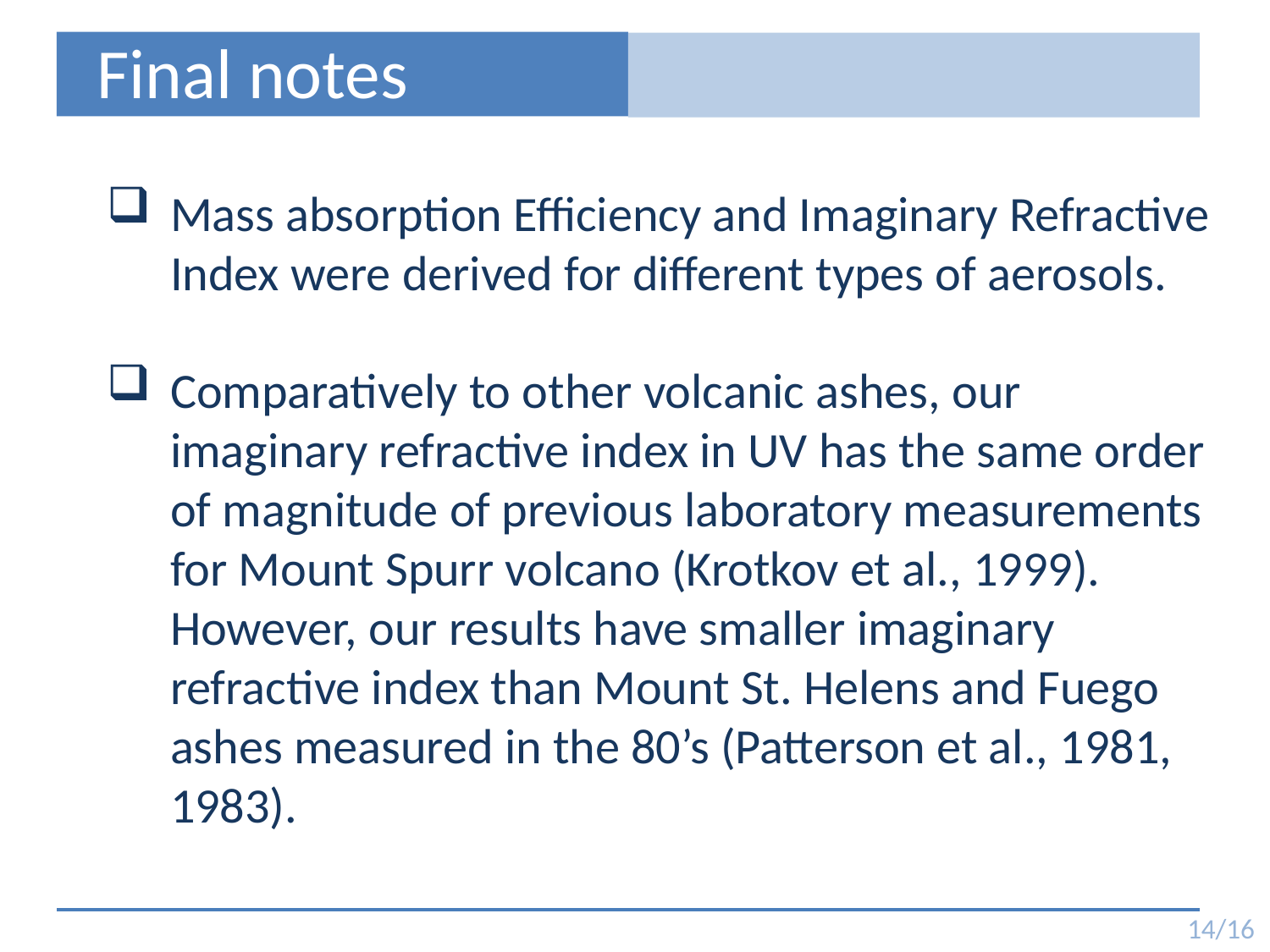

Final notes

Mass absorption Efficiency and Imaginary Refractive Index were derived for different types of aerosols.

Comparatively to other volcanic ashes, our imaginary refractive index in UV has the same order of magnitude of previous laboratory measurements for Mount Spurr volcano (Krotkov et al., 1999). However, our results have smaller imaginary refractive index than Mount St. Helens and Fuego ashes measured in the 80’s (Patterson et al., 1981, 1983).
14/16